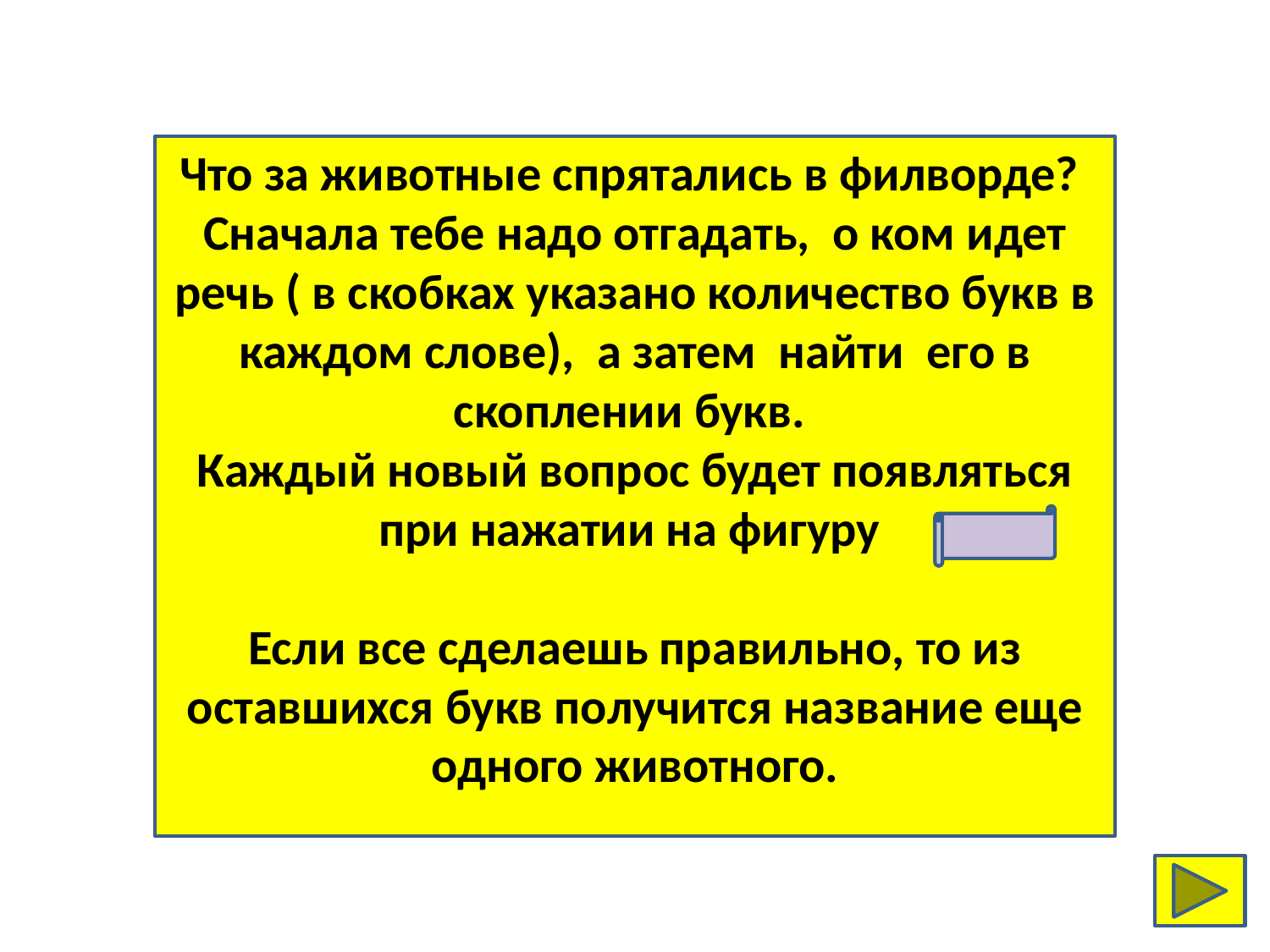

Что за животные спрятались в филворде?
Сначала тебе надо отгадать,  о ком идет речь ( в скобках указано количество букв в каждом слове),  а затем  найти  его в скоплении букв.
Каждый новый вопрос будет появляться при нажатии на фигуру

Если все сделаешь правильно, то из оставшихся букв получится название еще одного животного.